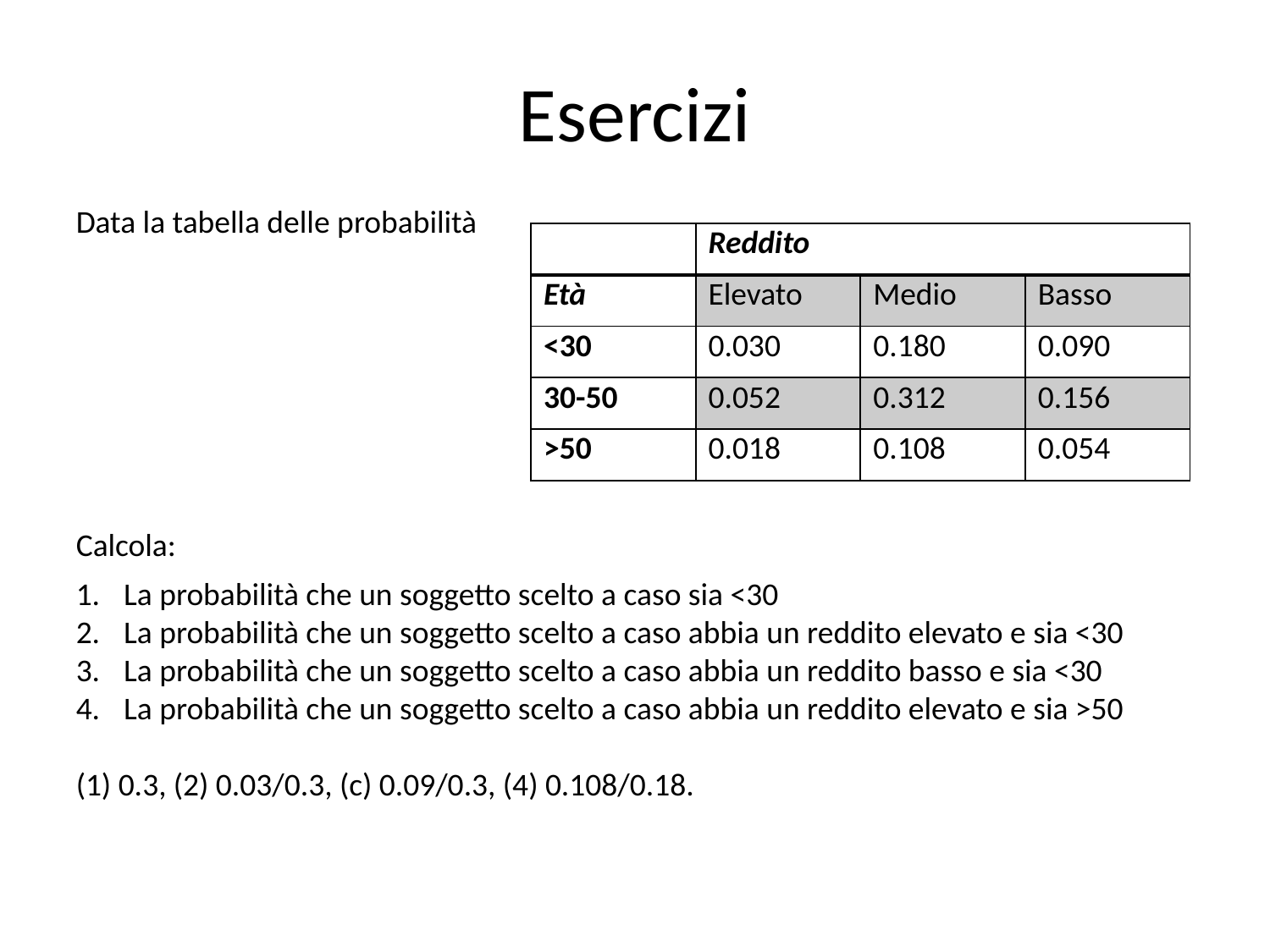

# Esercizi
Data la tabella delle probabilità
|  | Reddito |  |  |
| --- | --- | --- | --- |
| Età | Elevato | Medio | Basso |
| <30 | 0.030 | 0.180 | 0.090 |
| 30-50 | 0.052 | 0.312 | 0.156 |
| >50 | 0.018 | 0.108 | 0.054 |
Calcola:
La probabilità che un soggetto scelto a caso sia <30
La probabilità che un soggetto scelto a caso abbia un reddito elevato e sia <30
La probabilità che un soggetto scelto a caso abbia un reddito basso e sia <30
La probabilità che un soggetto scelto a caso abbia un reddito elevato e sia >50

(1) 0.3, (2) 0.03/0.3, (c) 0.09/0.3, (4) 0.108/0.18.